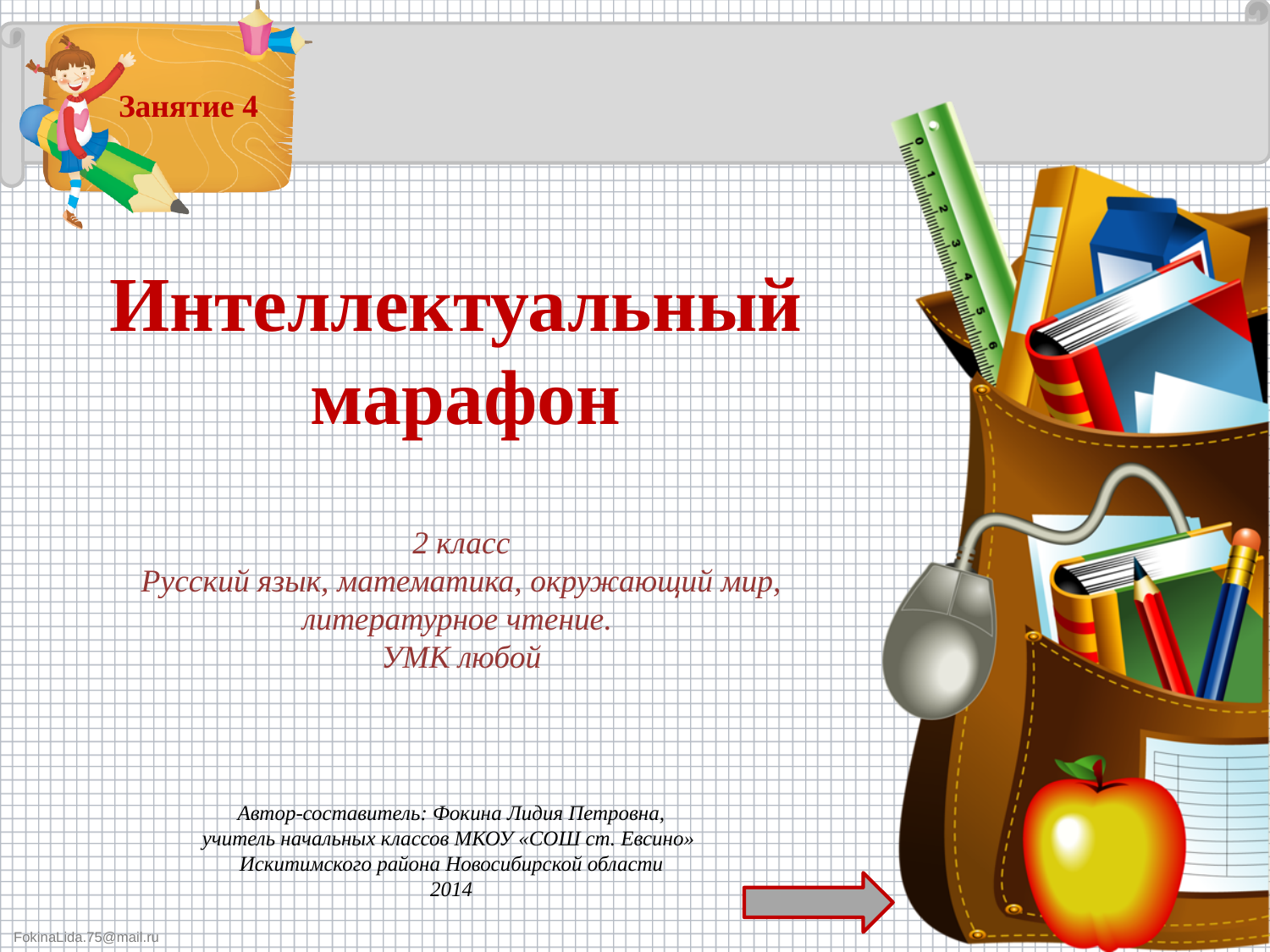

Интеллектуальный
 марафон
2 класс
Русский язык, математика, окружающий мир, литературное чтение.
УМК любой
Автор-составитель: Фокина Лидия Петровна,
учитель начальных классов МКОУ «СОШ ст. Евсино»
Искитимского района Новосибирской области
2014